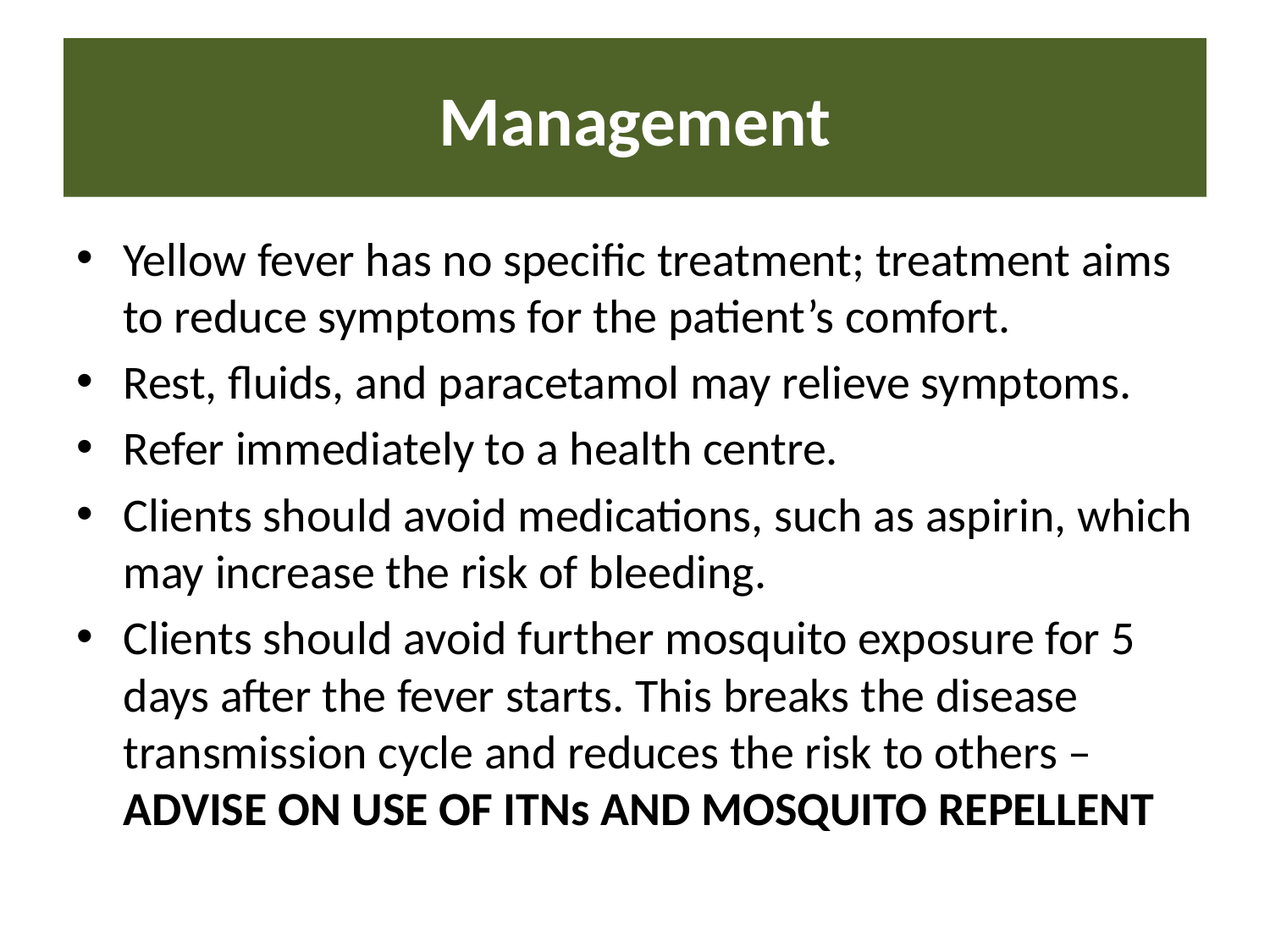

# Management
Yellow fever has no specific treatment; treatment aims to reduce symptoms for the patient’s comfort.
Rest, fluids, and paracetamol may relieve symptoms.
Refer immediately to a health centre.
Clients should avoid medications, such as aspirin, which may increase the risk of bleeding.
Clients should avoid further mosquito exposure for 5 days after the fever starts. This breaks the disease transmission cycle and reduces the risk to others – ADVISE ON USE OF ITNs AND MOSQUITO REPELLENT